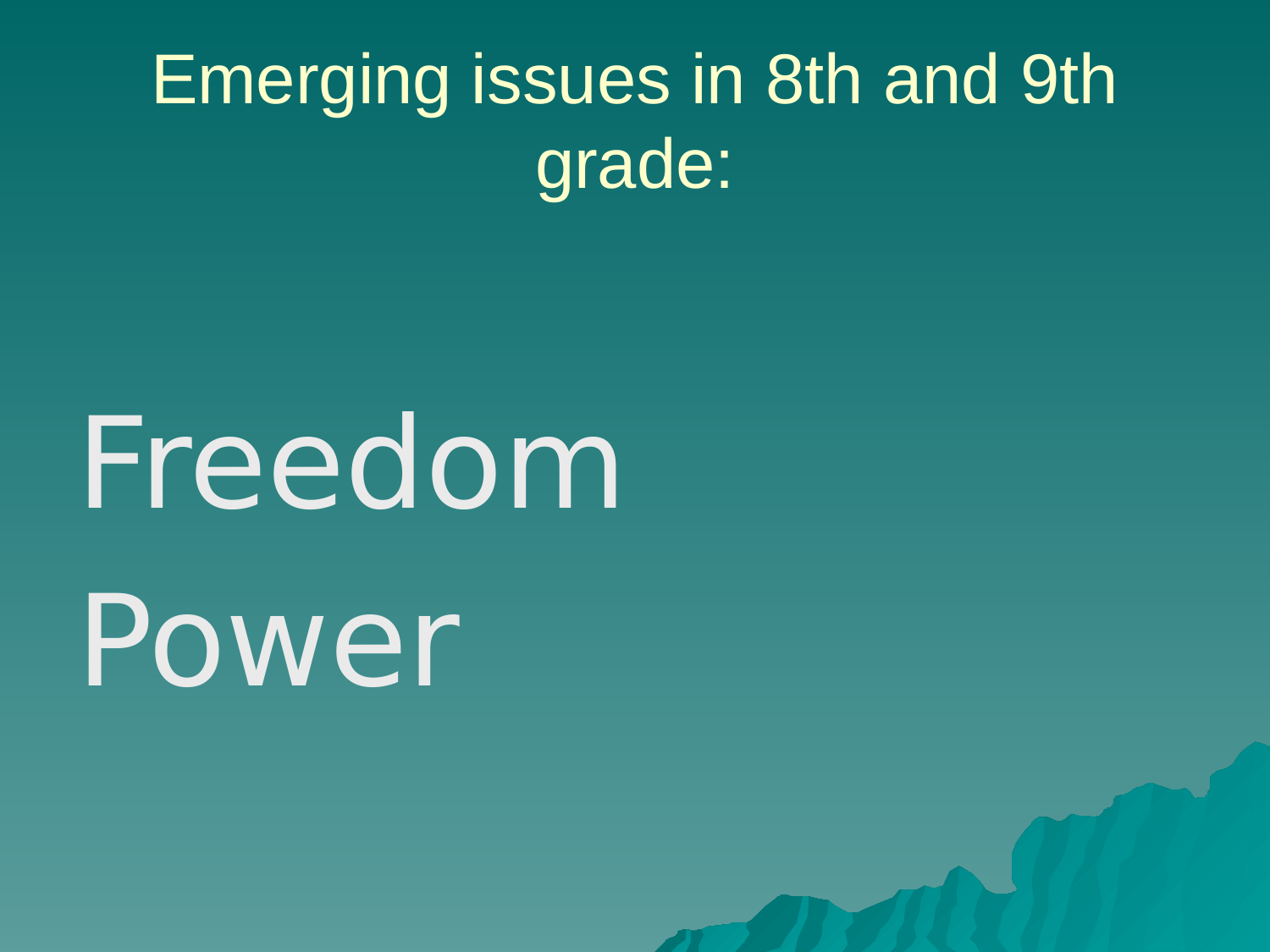

# Emerging issues in 8th and 9th grade:

Freedom
Power